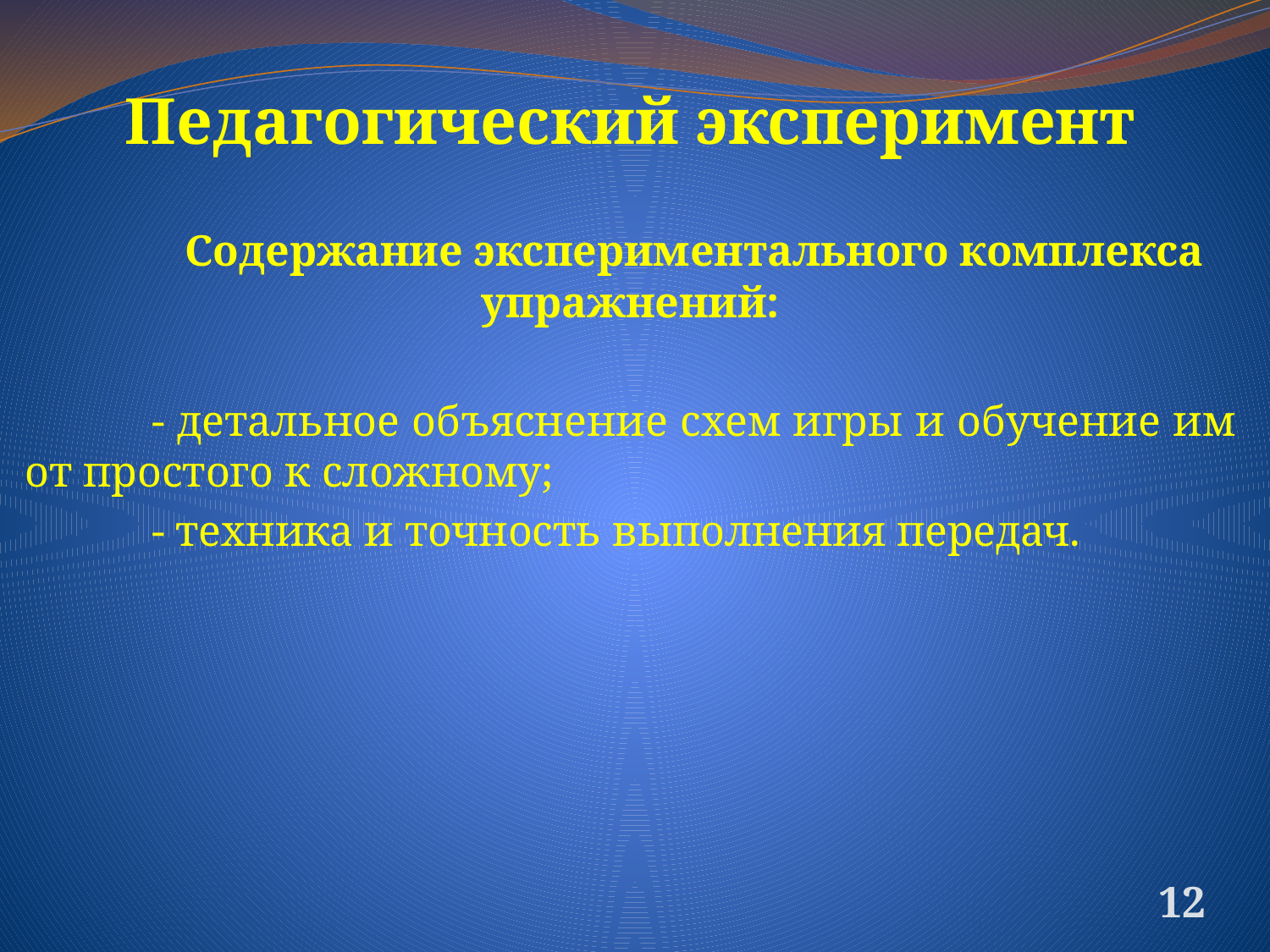

Педагогический эксперимент

	Содержание экспериментального комплекса упражнений:

	- детальное объяснение схем игры и обучение им от простого к сложному;
	- техника и точность выполнения передач.

12